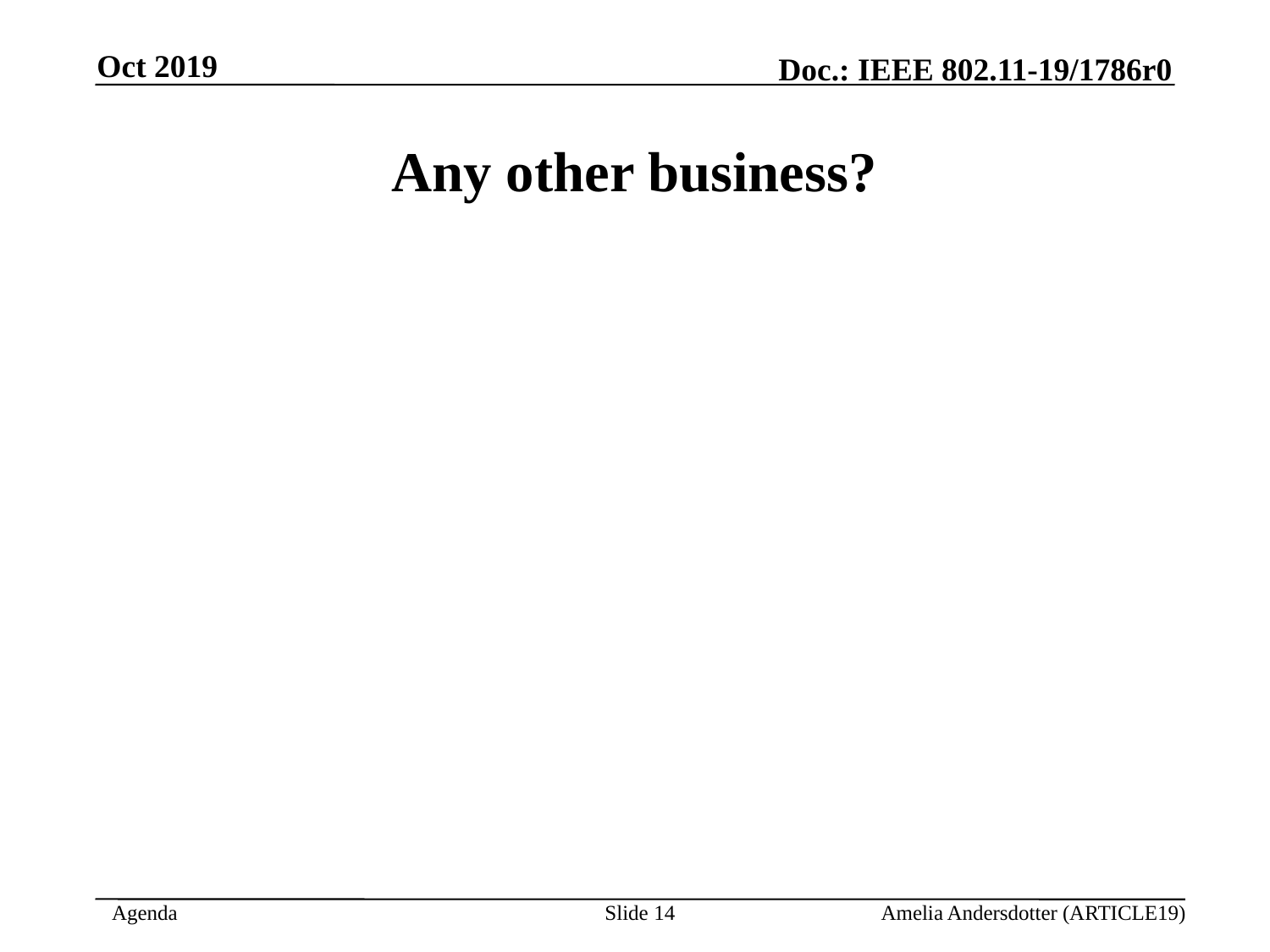

Oct 2019
Any other business?

Slide 14
Amelia Andersdotter (ARTICLE19)